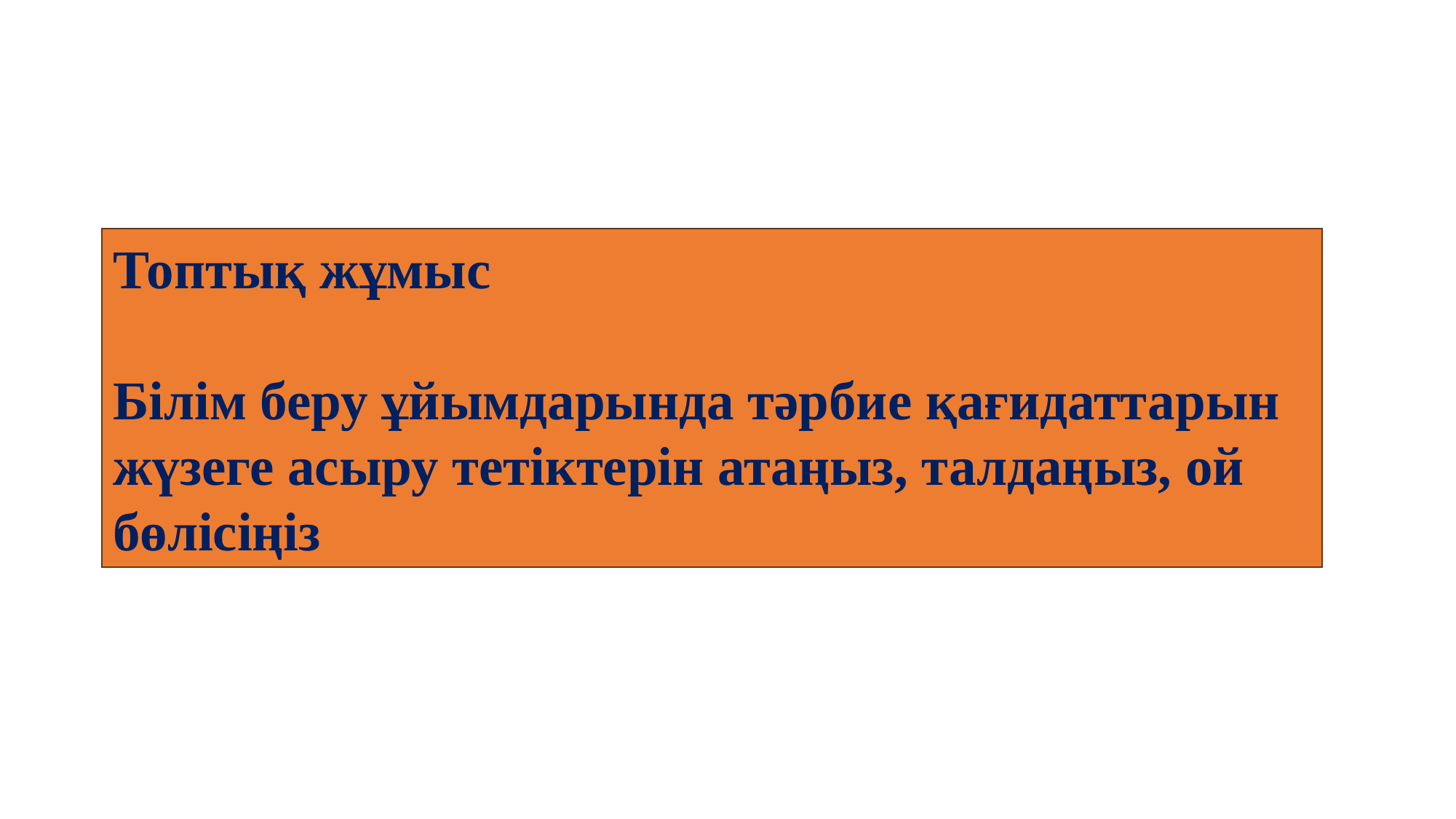

Топтық жұмыс

Білім беру ұйымдарында тәрбие қағидаттарын жүзеге асыру тетіктерін атаңыз, талдаңыз, ой бөлісіңіз